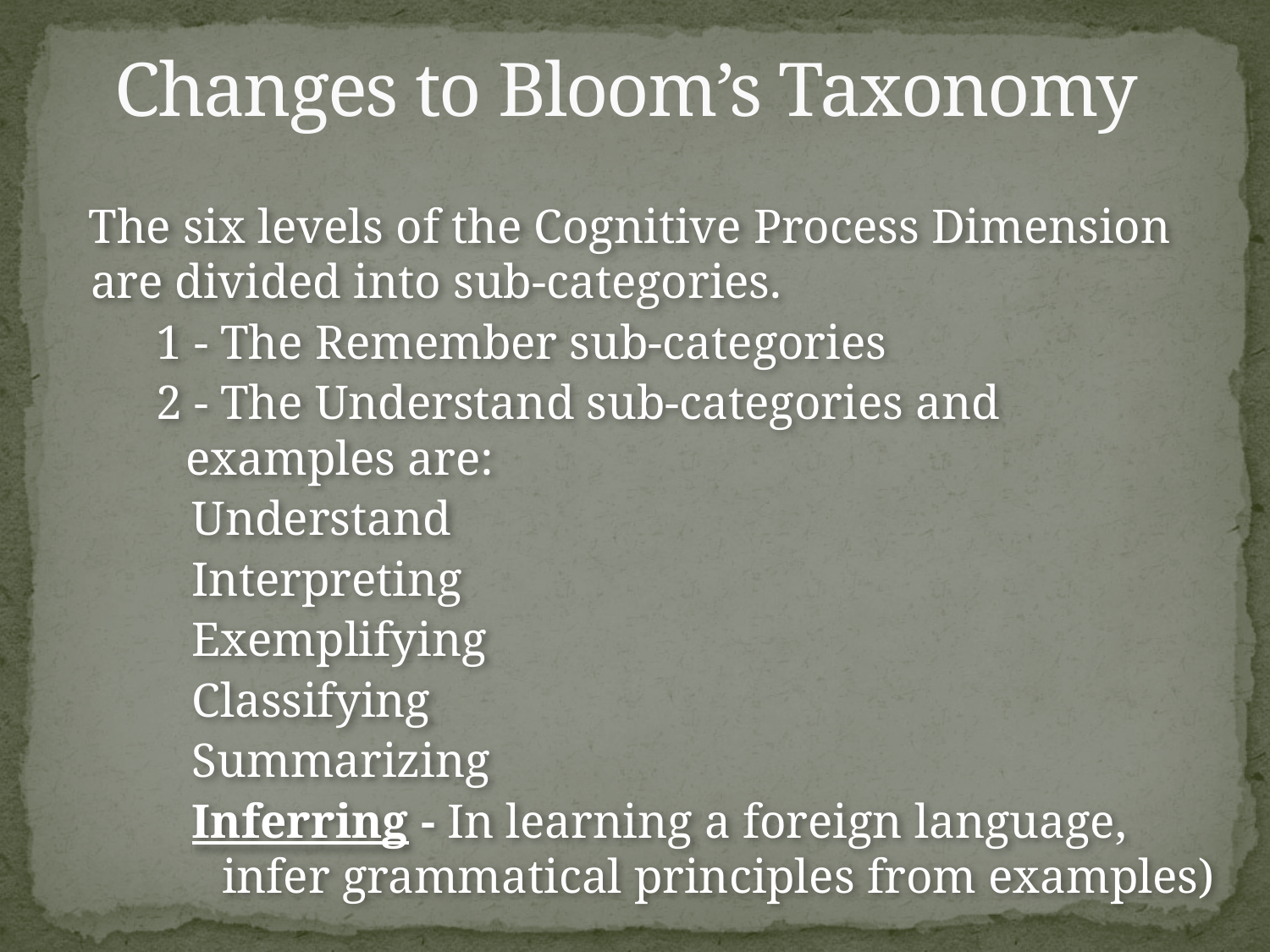

# Changes to Bloom’s Taxonomy
   The six levels of the Cognitive Process Dimension are divided into sub-categories.
1 - The Remember sub-categories
2 - The Understand sub-categories and examples are:
Understand
Interpreting
Exemplifying
Classifying
Summarizing
Inferring - In learning a foreign language, infer grammatical principles from examples)